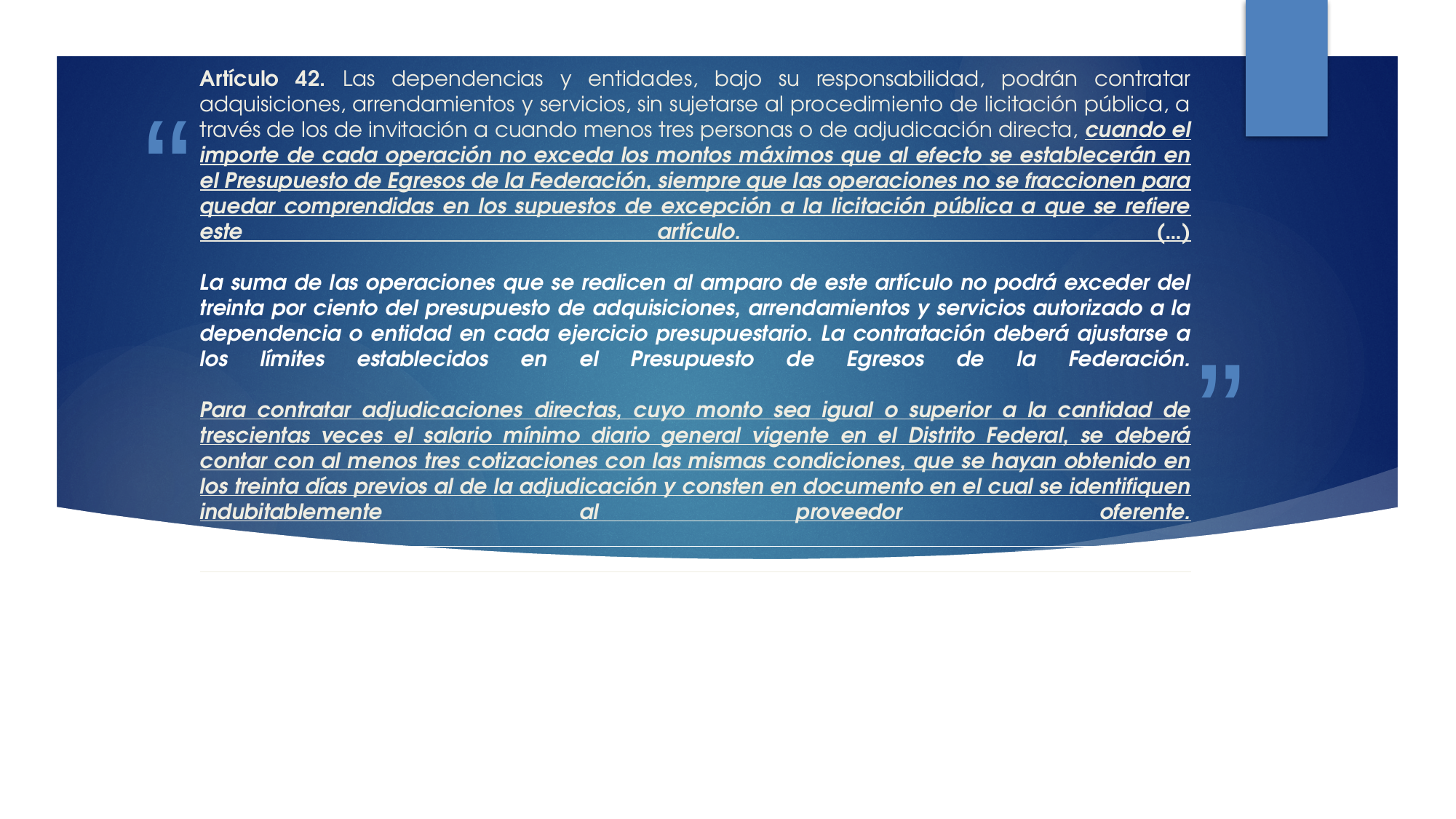

# Artículo 42. Las dependencias y entidades, bajo su responsabilidad, podrán contratar adquisiciones, arrendamientos y servicios, sin sujetarse al procedimiento de licitación pública, a través de los de invitación a cuando menos tres personas o de adjudicación directa, cuando el importe de cada operación no exceda los montos máximos que al efecto se establecerán en el Presupuesto de Egresos de la Federación, siempre que las operaciones no se fraccionen para quedar comprendidas en los supuestos de excepción a la licitación pública a que se refiere este artículo. (…) La suma de las operaciones que se realicen al amparo de este artículo no podrá exceder del treinta por ciento del presupuesto de adquisiciones, arrendamientos y servicios autorizado a la dependencia o entidad en cada ejercicio presupuestario. La contratación deberá ajustarse a los límites establecidos en el Presupuesto de Egresos de la Federación. Para contratar adjudicaciones directas, cuyo monto sea igual o superior a la cantidad de trescientas veces el salario mínimo diario general vigente en el Distrito Federal, se deberá contar con al menos tres cotizaciones con las mismas condiciones, que se hayan obtenido en los treinta días previos al de la adjudicación y consten en documento en el cual se identifiquen indubitablemente al proveedor oferente.